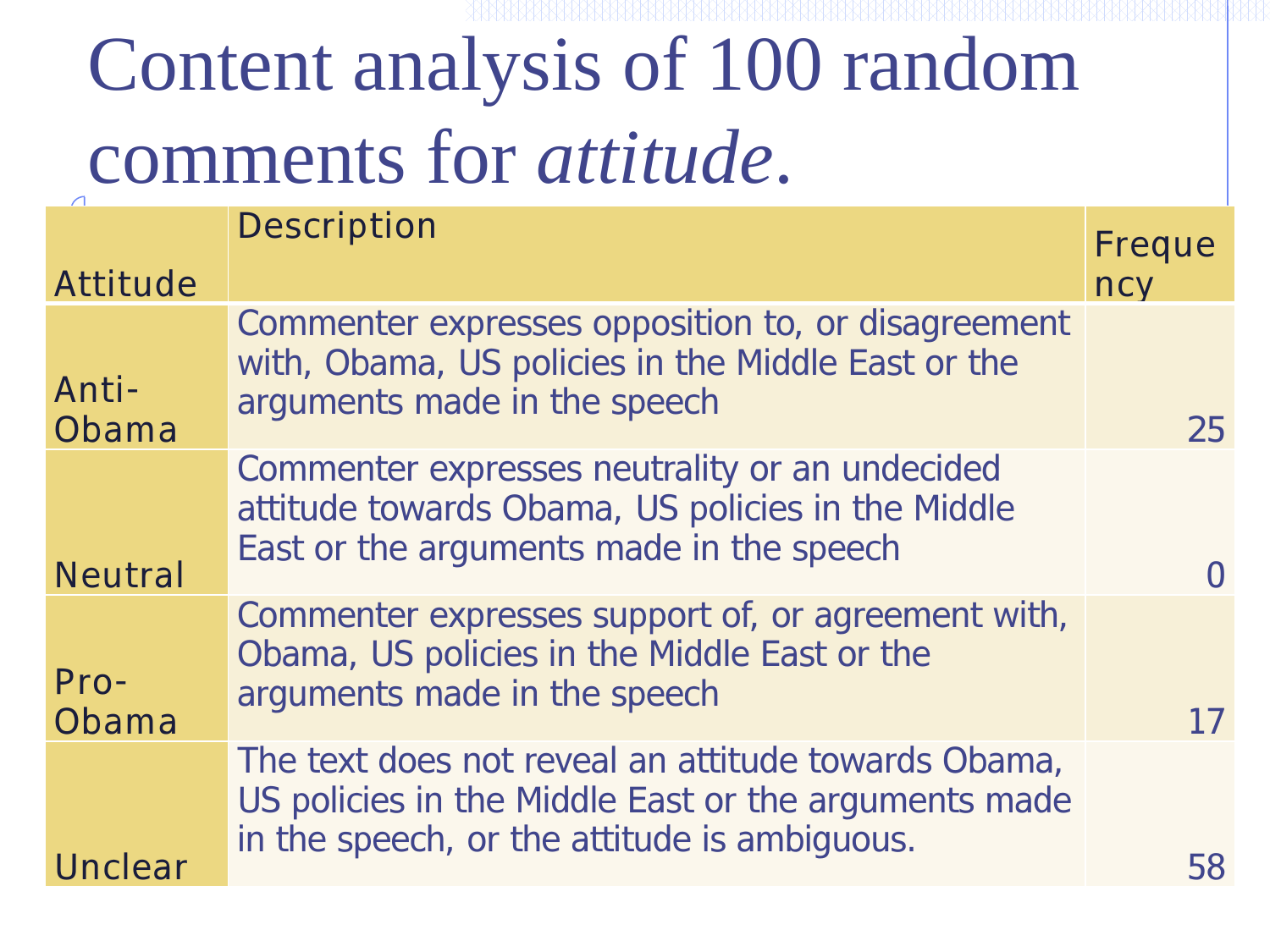

# Content analysis of 100 random comments for attitude.
| Attitude | Description | Frequency |
| --- | --- | --- |
| Anti-Obama | Commenter expresses opposition to, or disagreement with, Obama, US policies in the Middle East or the arguments made in the speech | 25 |
| Neutral | Commenter expresses neutrality or an undecided attitude towards Obama, US policies in the Middle East or the arguments made in the speech | 0 |
| Pro-Obama | Commenter expresses support of, or agreement with, Obama, US policies in the Middle East or the arguments made in the speech | 17 |
| Unclear | The text does not reveal an attitude towards Obama, US policies in the Middle East or the arguments made in the speech, or the attitude is ambiguous. | 58 |